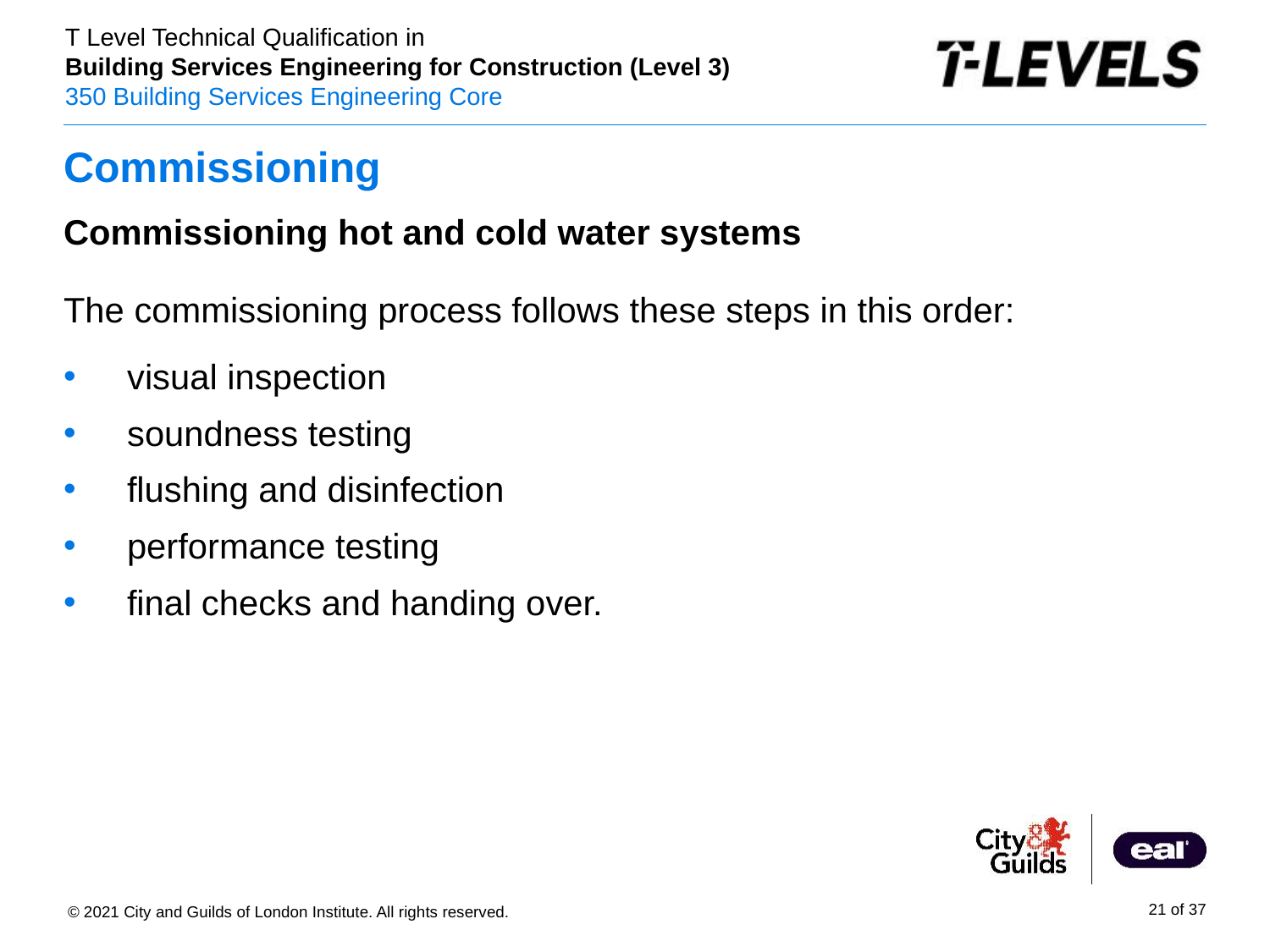

# Commissioning
Commissioning hot and cold water systems
The commissioning process follows these steps in this order:
visual inspection
soundness testing
flushing and disinfection
performance testing
final checks and handing over.